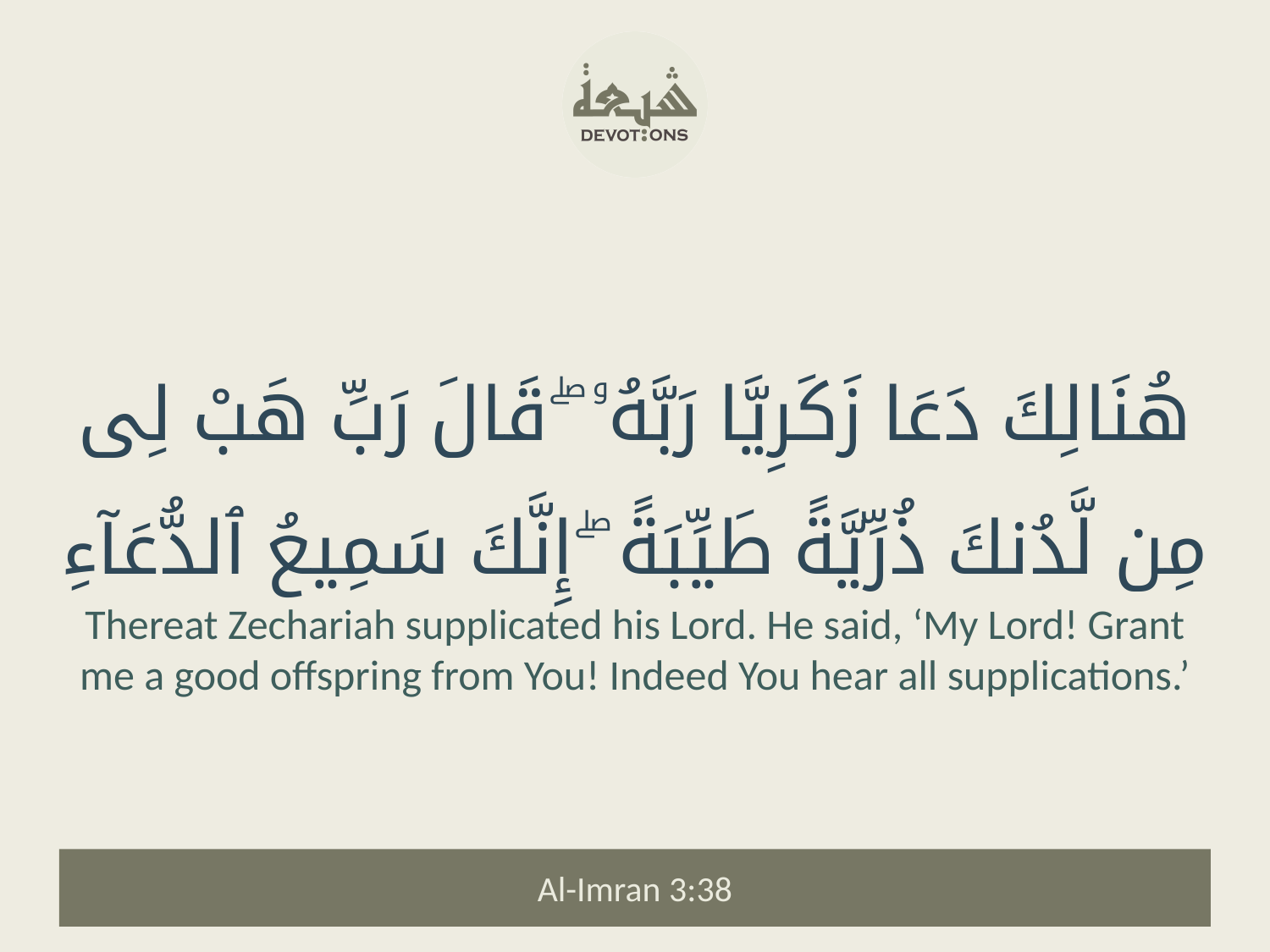

هُنَالِكَ دَعَا زَكَرِيَّا رَبَّهُۥ ۖ قَالَ رَبِّ هَبْ لِى مِن لَّدُنكَ ذُرِّيَّةً طَيِّبَةً ۖ إِنَّكَ سَمِيعُ ٱلدُّعَآءِ
Thereat Zechariah supplicated his Lord. He said, ‘My Lord! Grant me a good offspring from You! Indeed You hear all supplications.’
Al-Imran 3:38